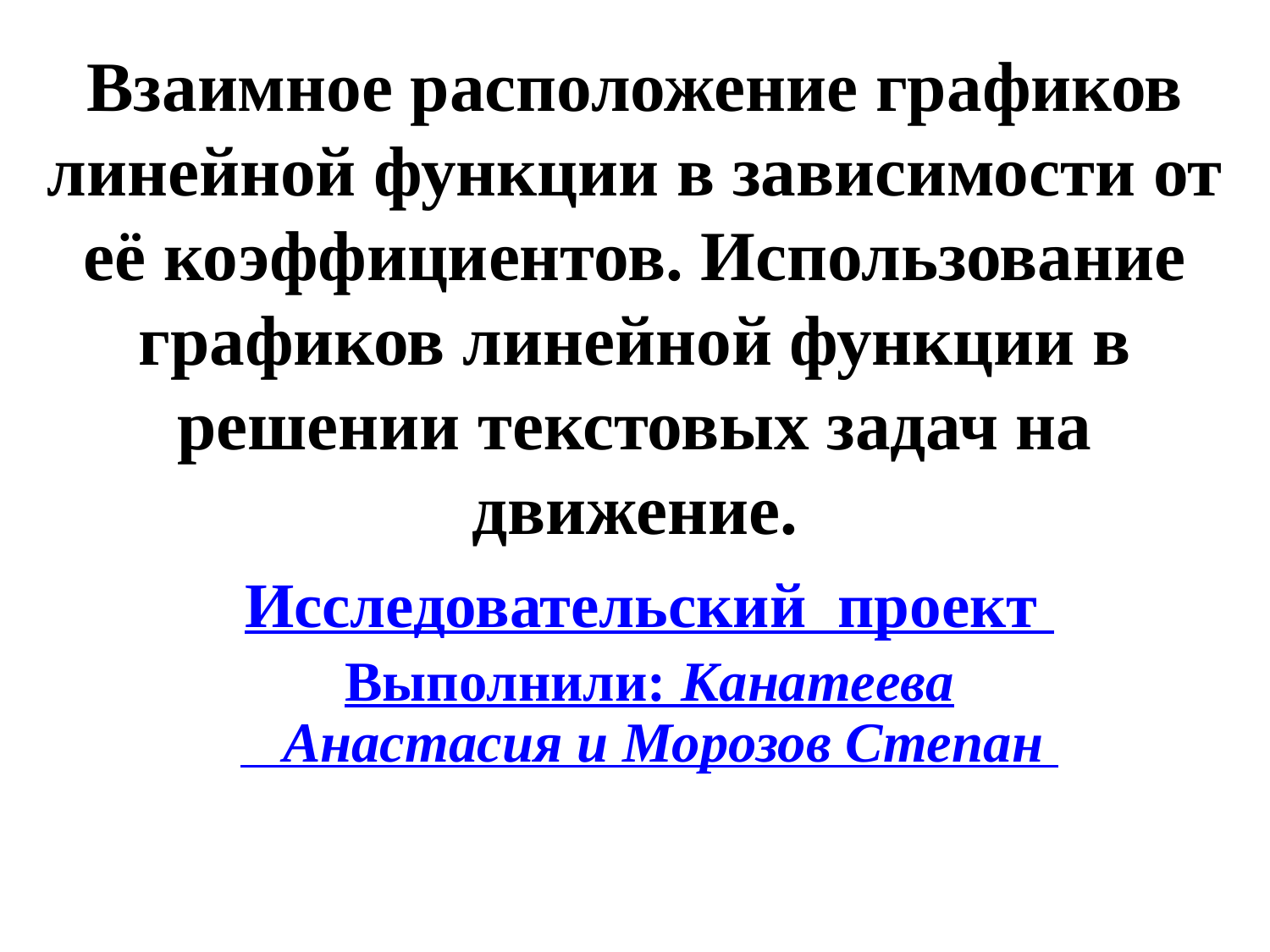

# Взаимное расположение графиков линейной функции в зависимости от её коэффициентов. Использование графиков линейной функции в решении текстовых задач на движение.
Исследовательский  проект
Выполнили: Канатеева   Анастасия и Морозов Степан